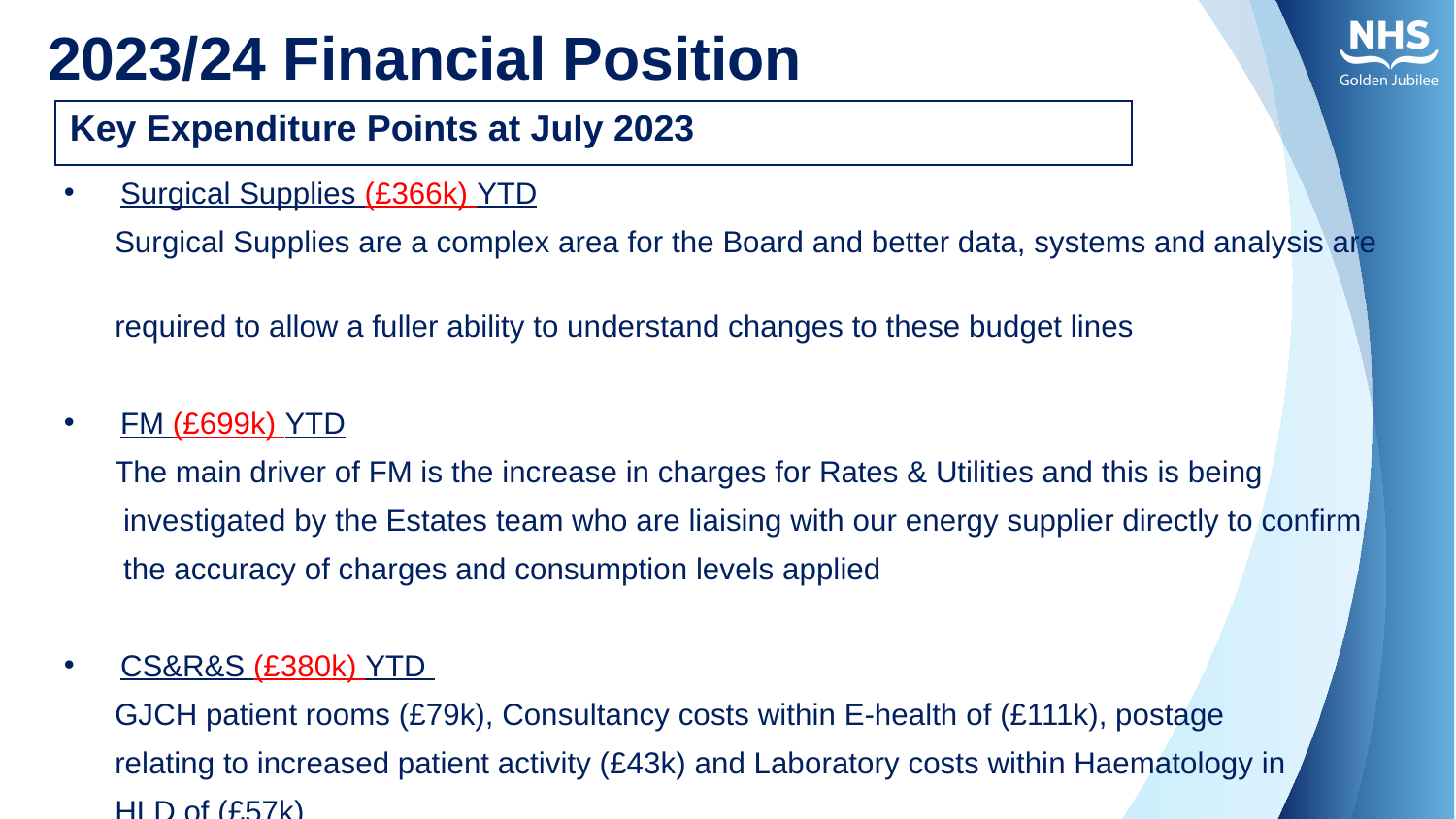

# 2023/24 Financial Position
| Key Expenditure Points at July 2023 |
| --- |
Surgical Supplies (£366k) YTD
      Surgical Supplies are a complex area for the Board and better data, systems and analysis are
      required to allow a fuller ability to understand changes to these budget lines

FM (£699k) YTD
      The main driver of FM is the increase in charges for Rates & Utilities and this is being
       investigated by the Estates team who are liaising with our energy supplier directly to confirm
       the accuracy of charges and consumption levels applied

CS&R&S (£380k) YTD
      GJCH patient rooms (£79k), Consultancy costs within E-health of (£111k), postage
      relating to increased patient activity (£43k) and Laboratory costs within Haematology in
      HLD of (£57k)